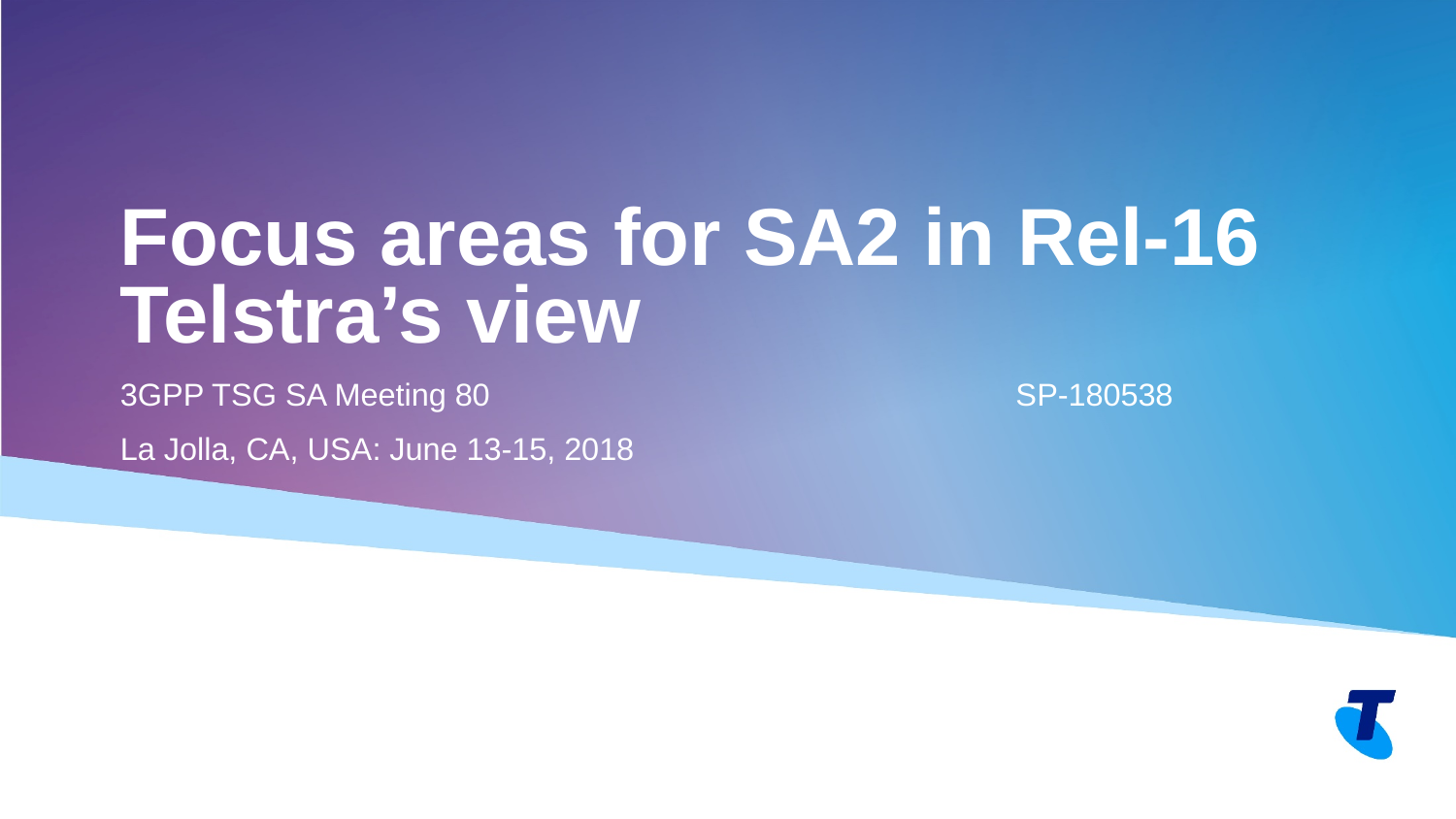

# Focus areas for SA2 in Rel-16 Telstra’s view
3GPP TSG SA Meeting 80                            	                            	 SP-180538
La Jolla, CA, USA: June 13-15, 2018